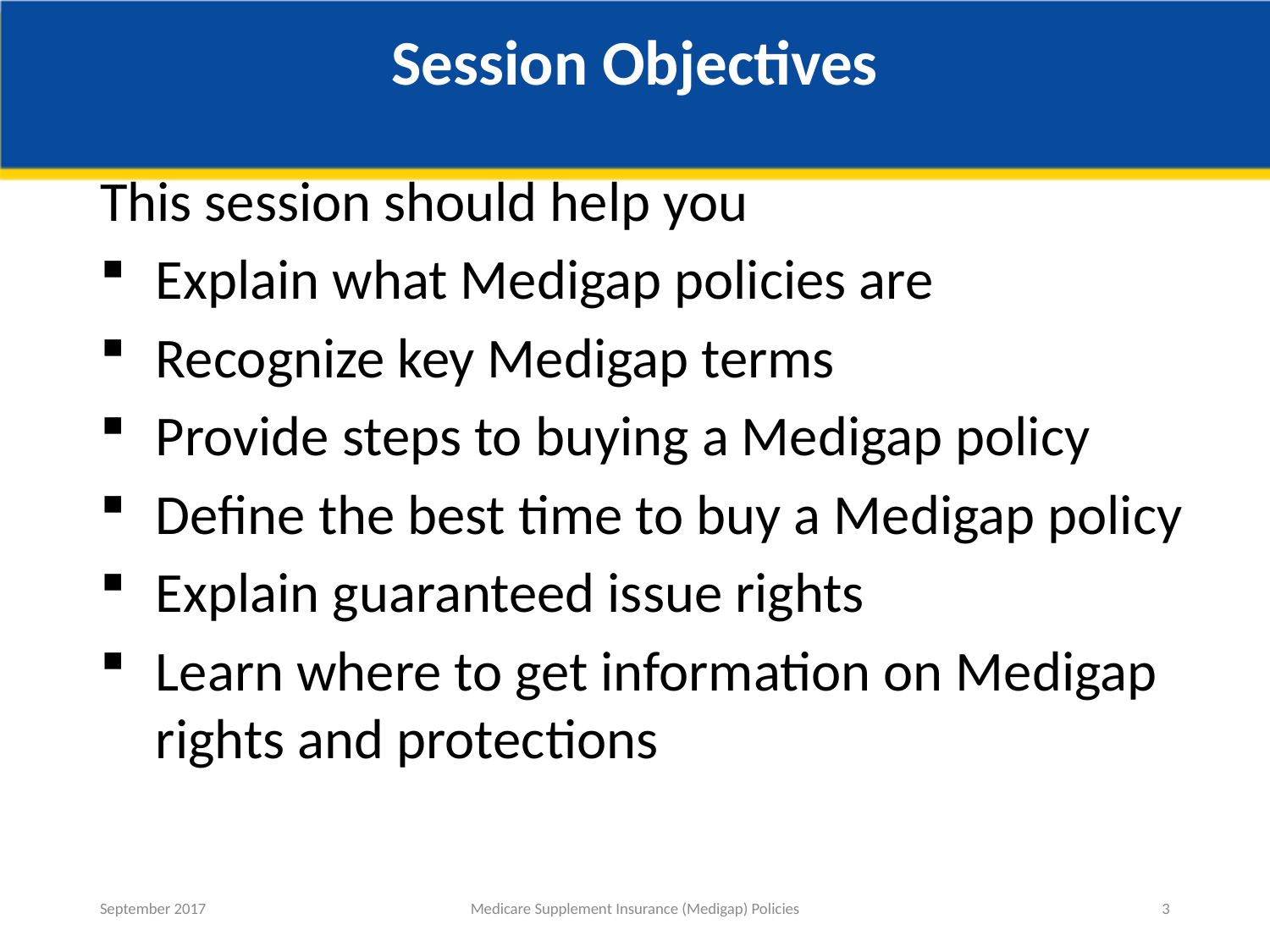

# Session Objectives
This session should help you
Explain what Medigap policies are
Recognize key Medigap terms
Provide steps to buying a Medigap policy
Define the best time to buy a Medigap policy
Explain guaranteed issue rights
Learn where to get information on Medigap rights and protections

September 2017
Medicare Supplement Insurance (Medigap) Policies
3